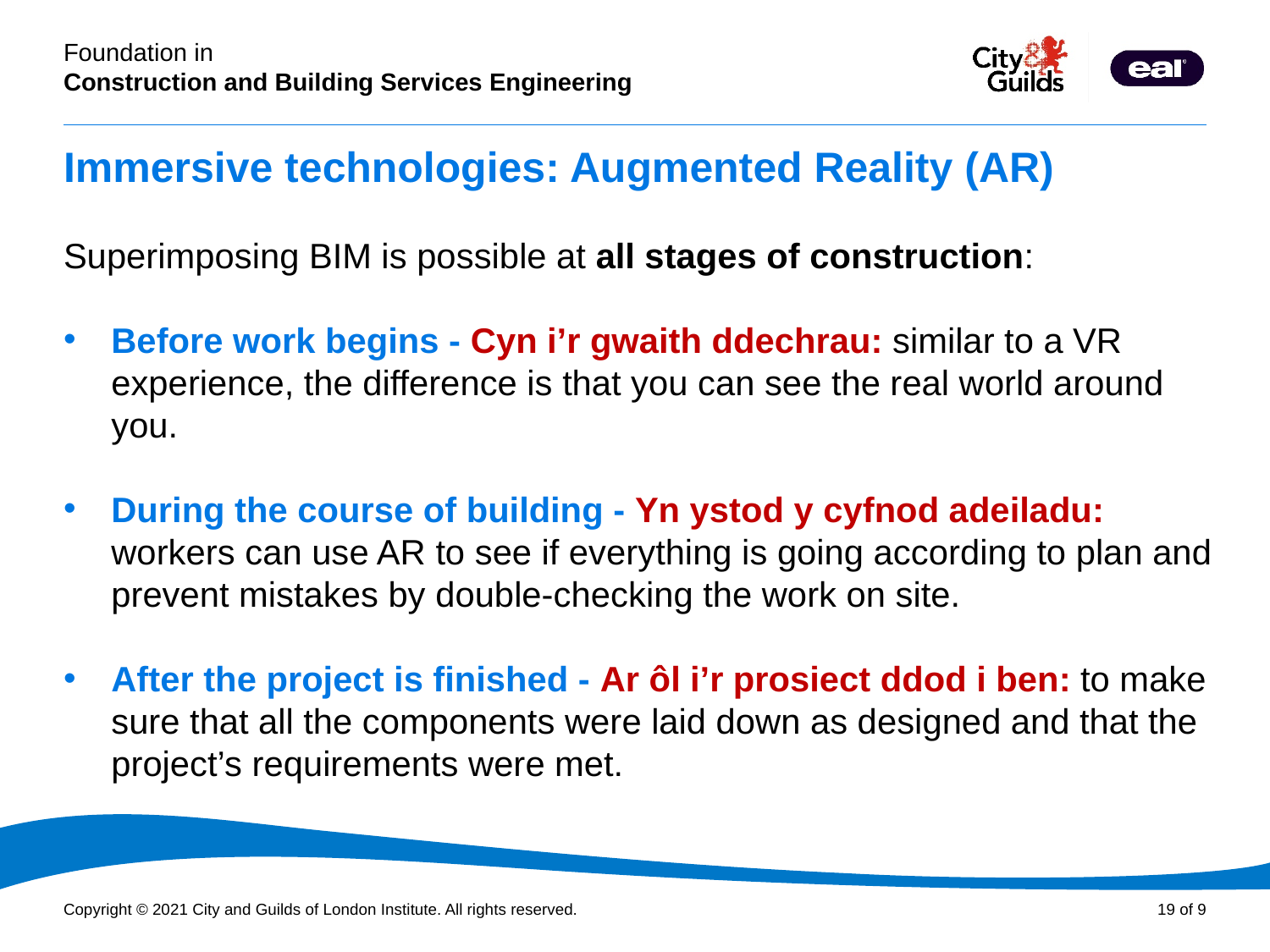

# Immersive technologies: Augmented Reality (AR)
Superimposing BIM is possible at all stages of construction:

Before work begins - Cyn i’r gwaith ddechrau: similar to a VR experience, the difference is that you can see the real world around you.

During the course of building - Yn ystod y cyfnod adeiladu: workers can use AR to see if everything is going according to plan and prevent mistakes by double-checking the work on site.

After the project is finished - Ar ôl i’r prosiect ddod i ben: to make sure that all the components were laid down as designed and that the project’s requirements were met.